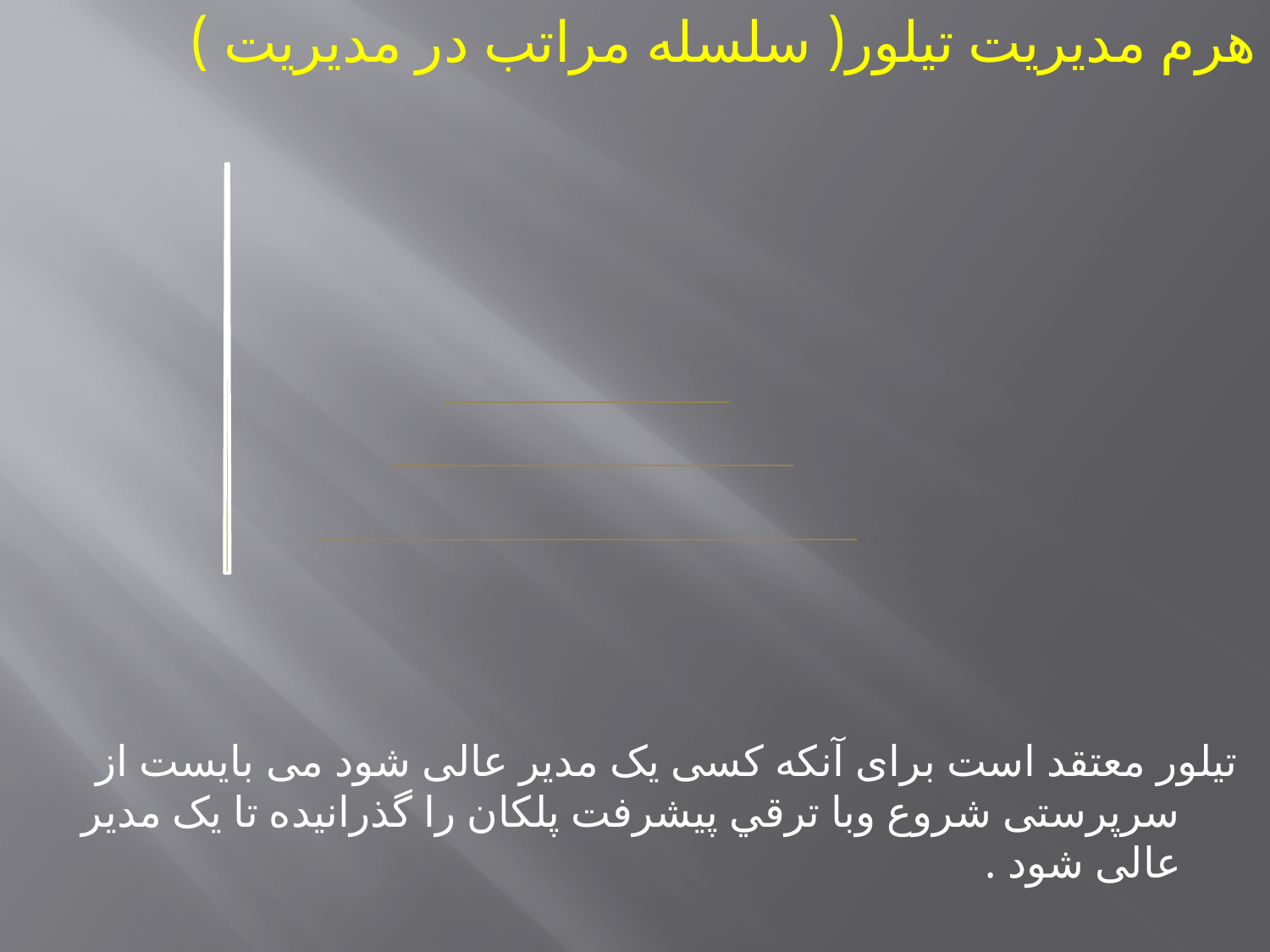

هرم مدیریت تيلور( سلسله مراتب در مديريت )

تيلور معتقد است برای آنکه کسی یک مدیر عالی شود می بایست از سرپرستی شروع وبا ترقي پيشرفت پلكان را گذرانيده تا یک مدیر عالی شود .